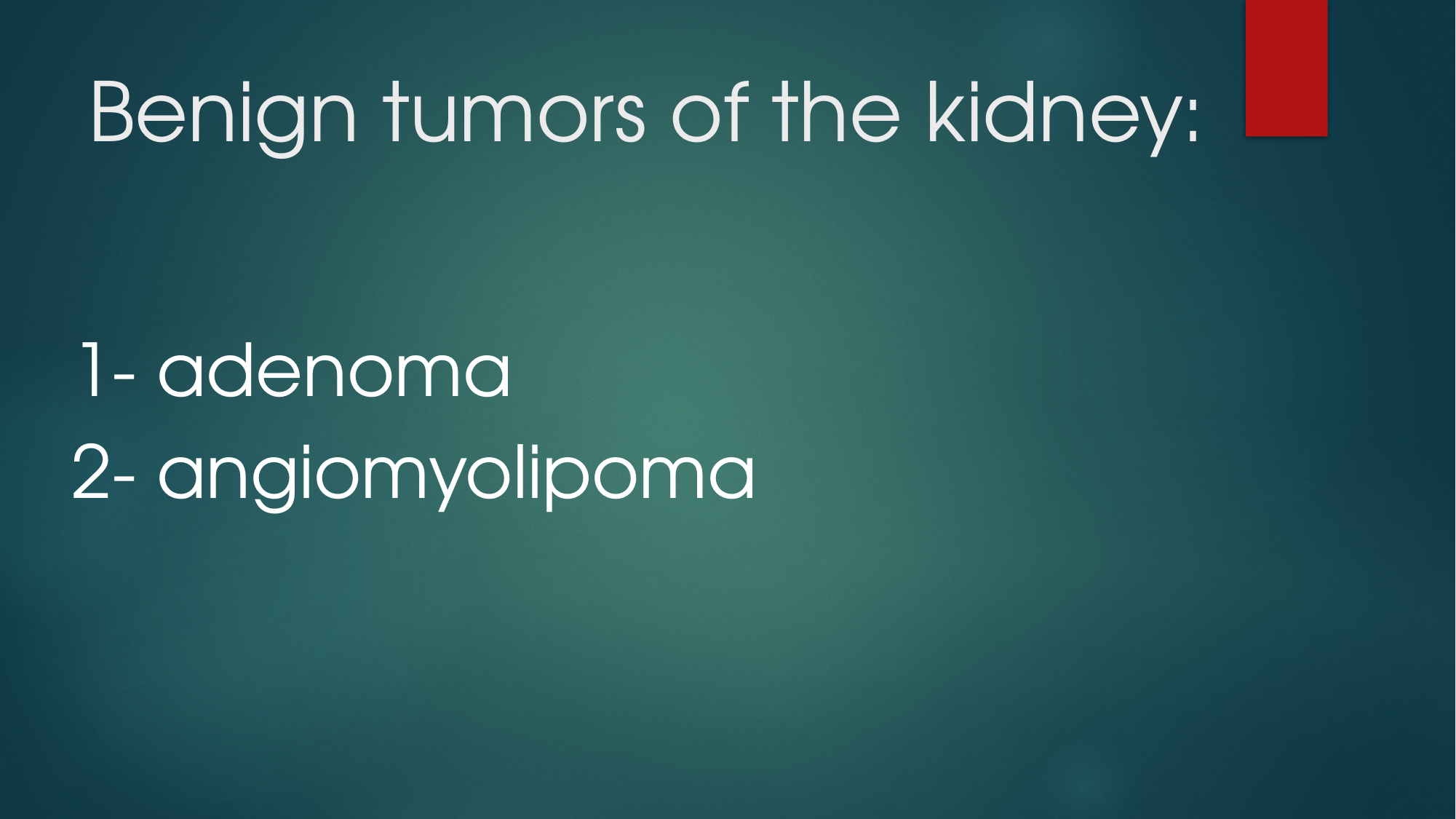

# Benign tumors of the kidney:
1- adenoma
2- angiomyolipoma